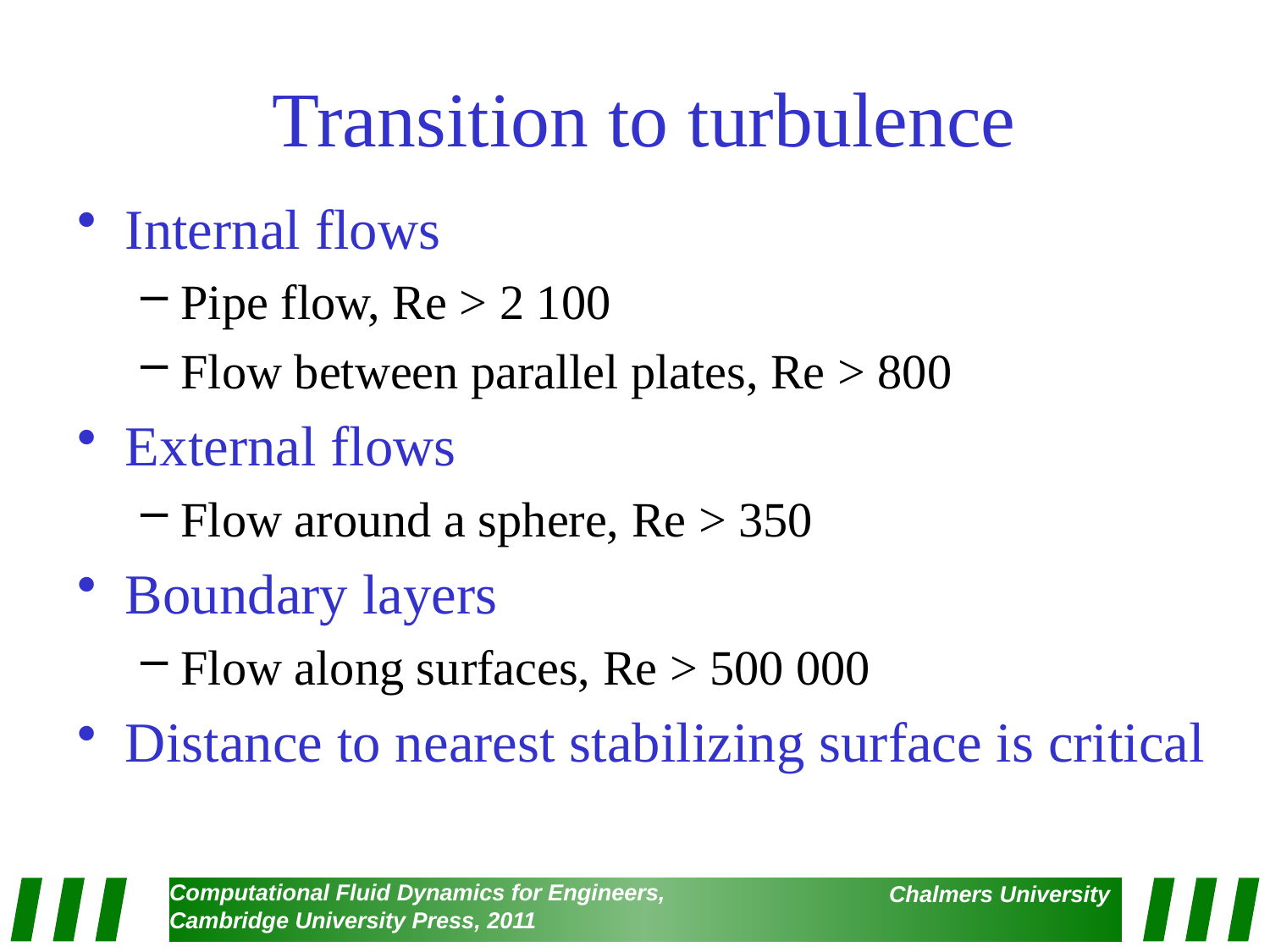

# Transition to turbulence
Internal flows
Pipe flow, Re > 2 100
Flow between parallel plates, Re > 800
External flows
Flow around a sphere, Re > 350
Boundary layers
Flow along surfaces, Re > 500 000
Distance to nearest stabilizing surface is critical